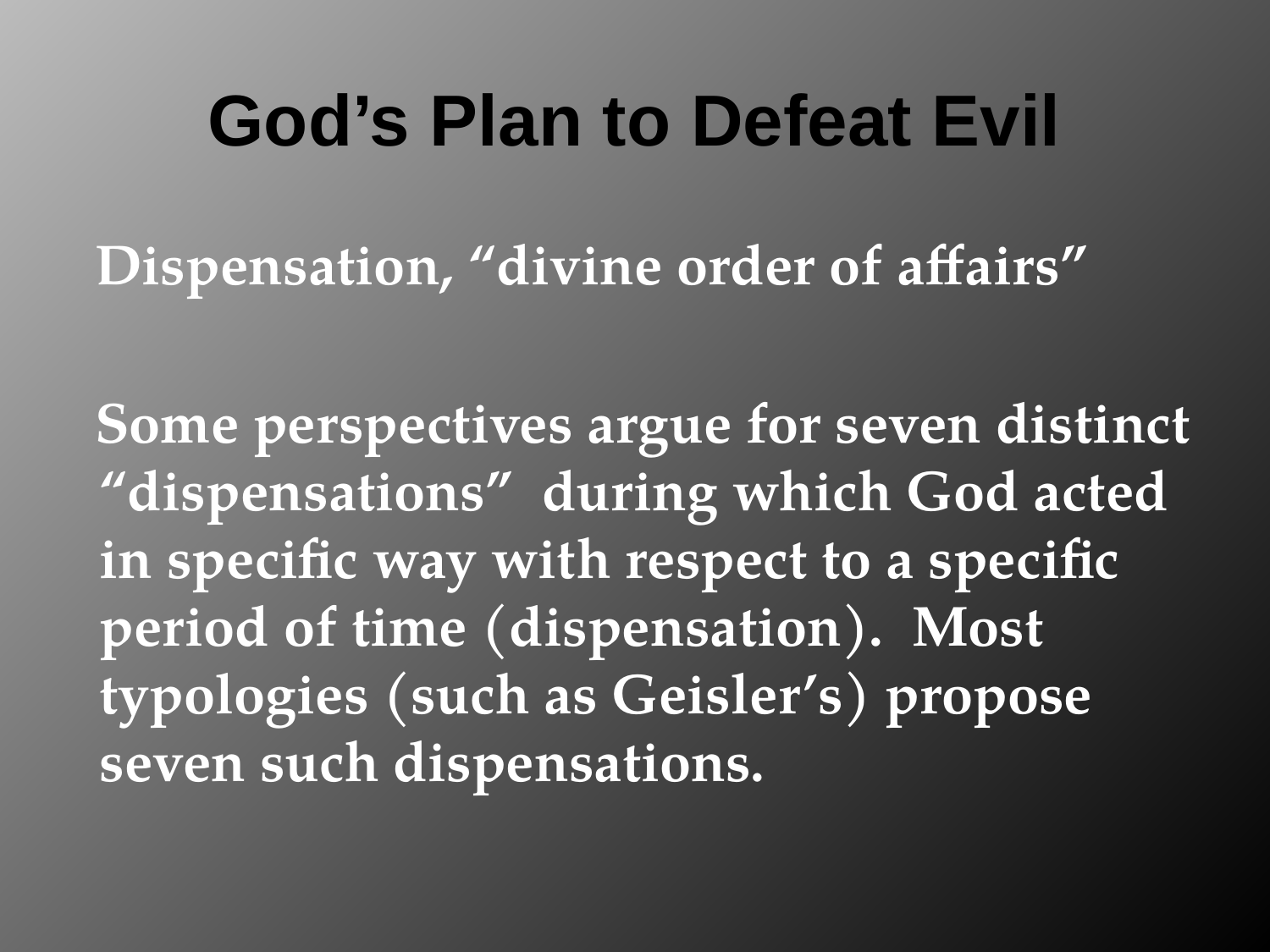

# God’s Plan to Defeat Evil
Dispensation, “divine order of affairs”

Some perspectives argue for seven distinct “dispensations”  during which God acted in specific way with respect to a specific period of time (dispensation).  Most typologies (such as Geisler’s) propose seven such dispensations.